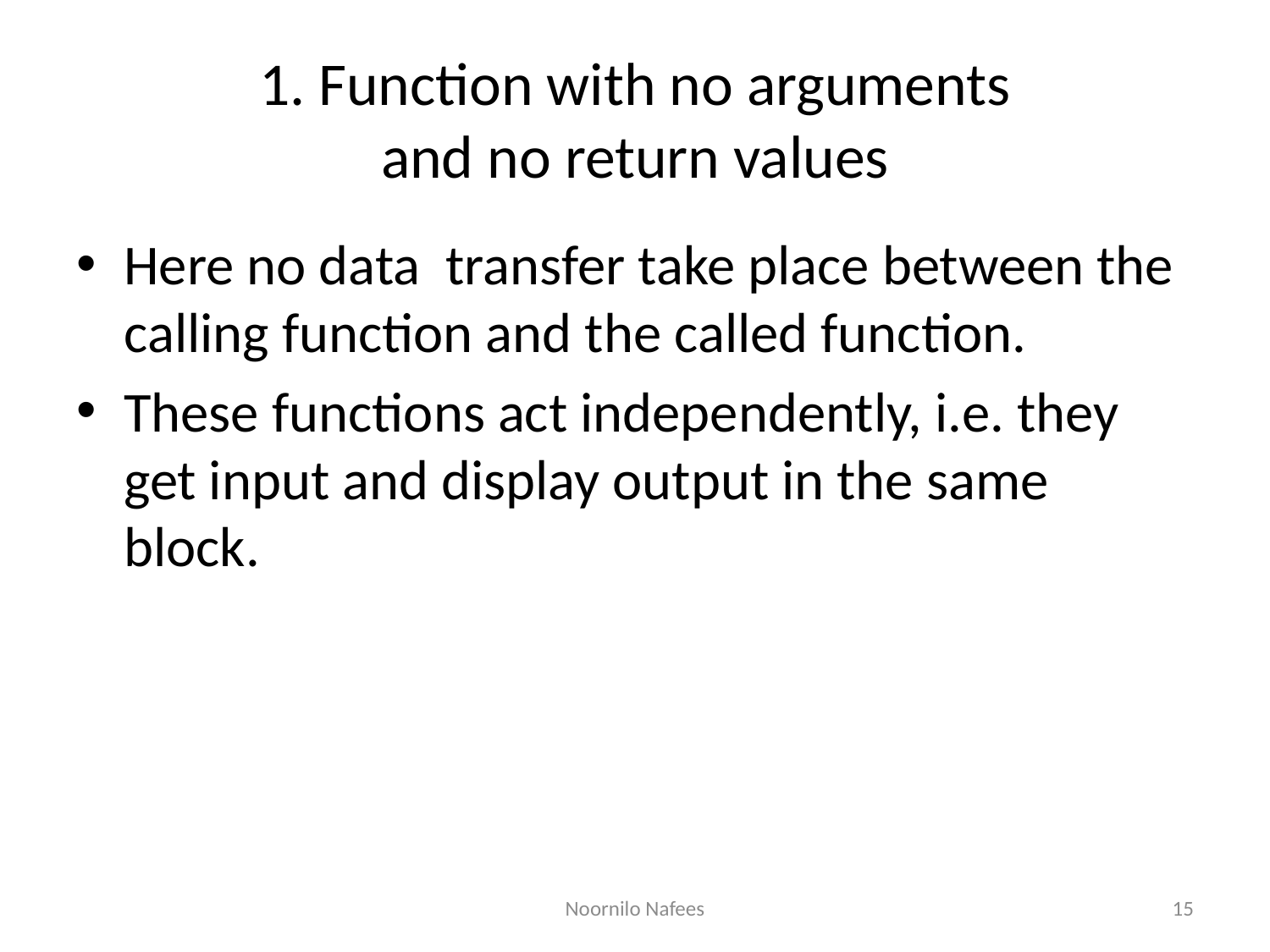

# 1. Function with no arguments and no return values
Here no data  transfer take place between the calling function and the called function.
These functions act independently, i.e. they get input and display output in the same block.
Noornilo Nafees
15